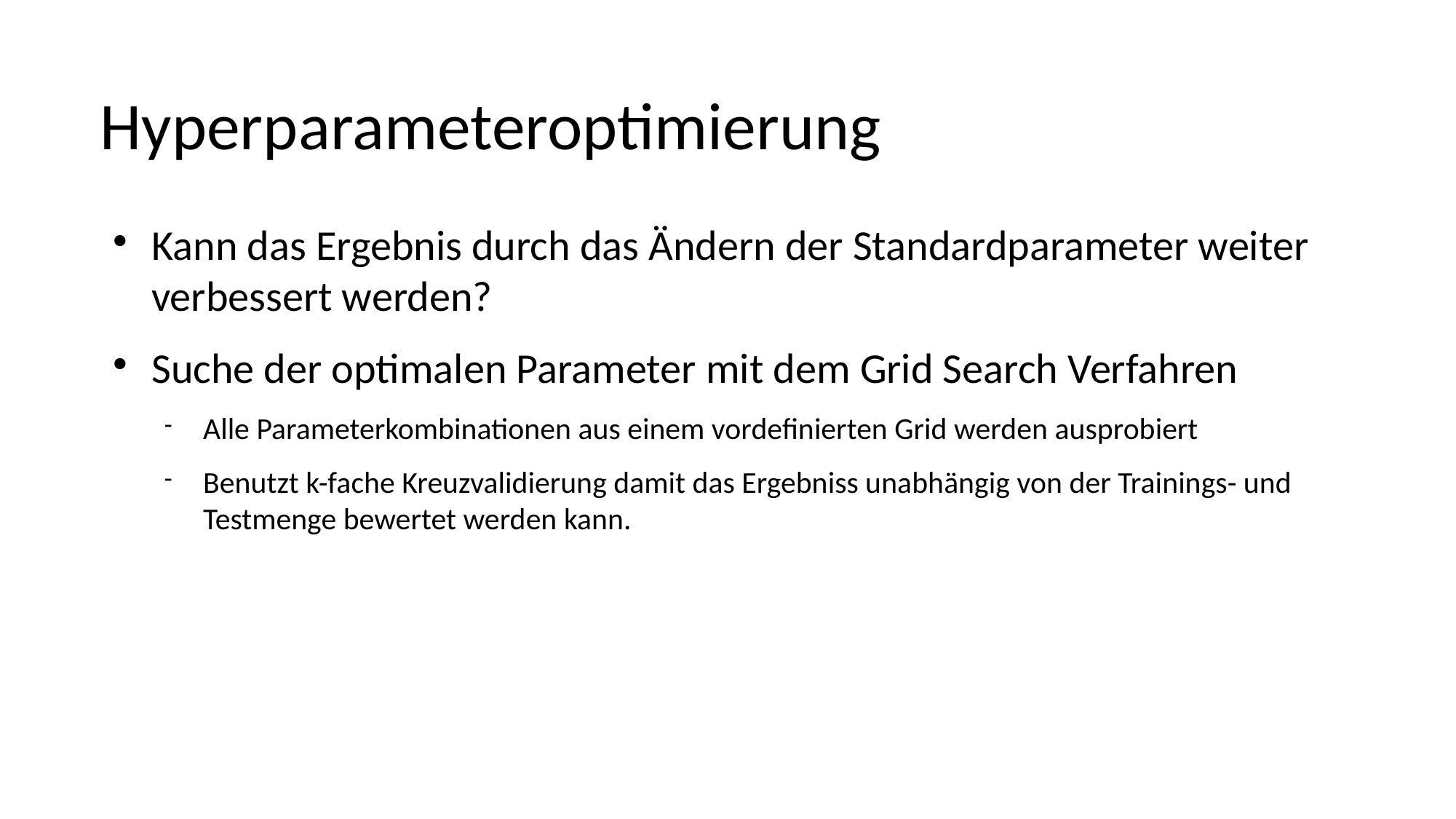

Hyperparameteroptimierung
Kann das Ergebnis durch das Ändern der Standardparameter weiter verbessert werden?
Suche der optimalen Parameter mit dem Grid Search Verfahren
Alle Parameterkombinationen aus einem vordefinierten Grid werden ausprobiert
Benutzt k-fache Kreuzvalidierung damit das Ergebniss unabhängig von der Trainings- und Testmenge bewertet werden kann.